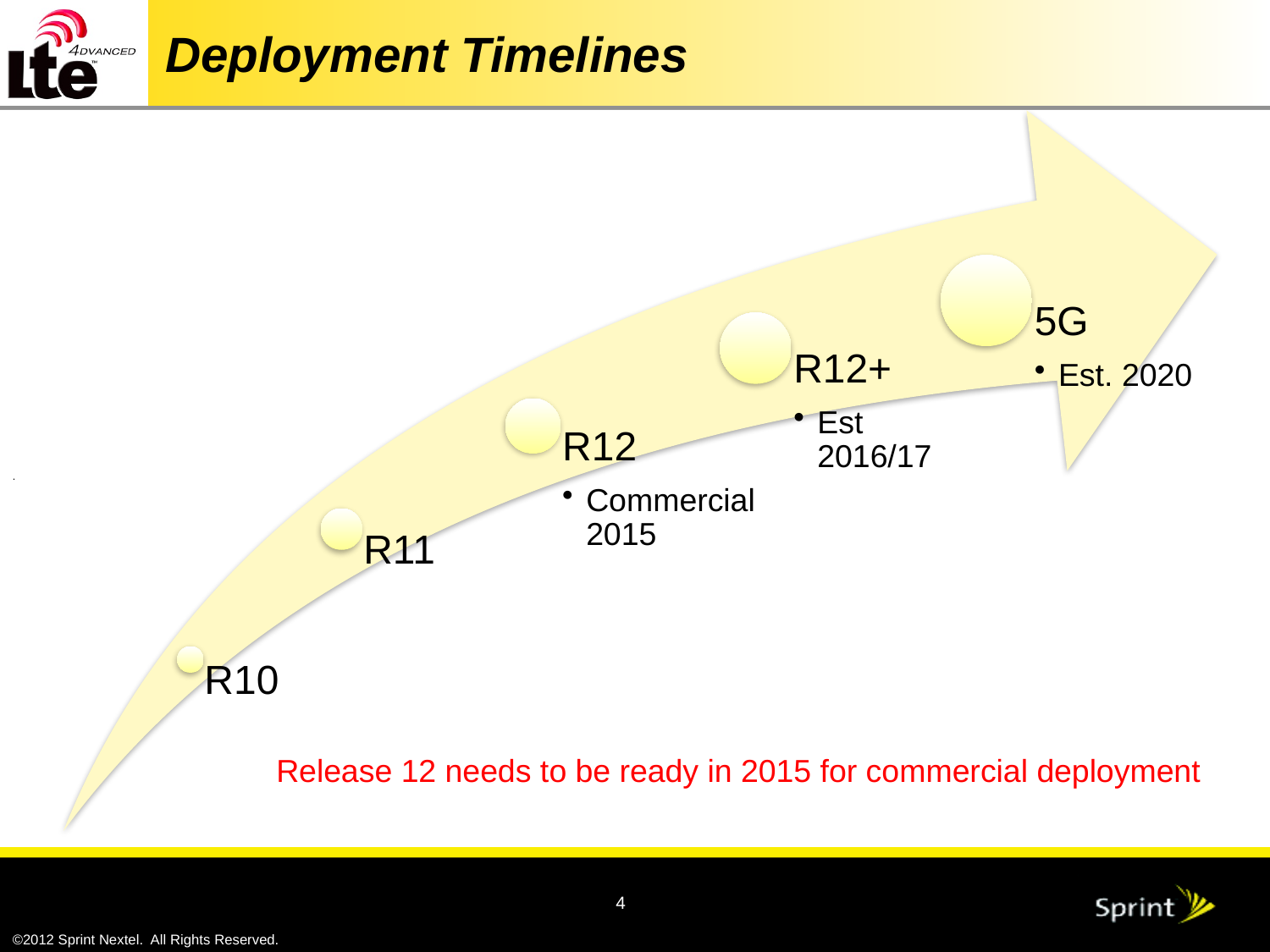

# Deployment Timelines
R10
R11
R12
Commercial 2015
R12+
Est 2016/17
5G
Est. 2020
Release 12 needs to be ready in 2015 for commercial deployment